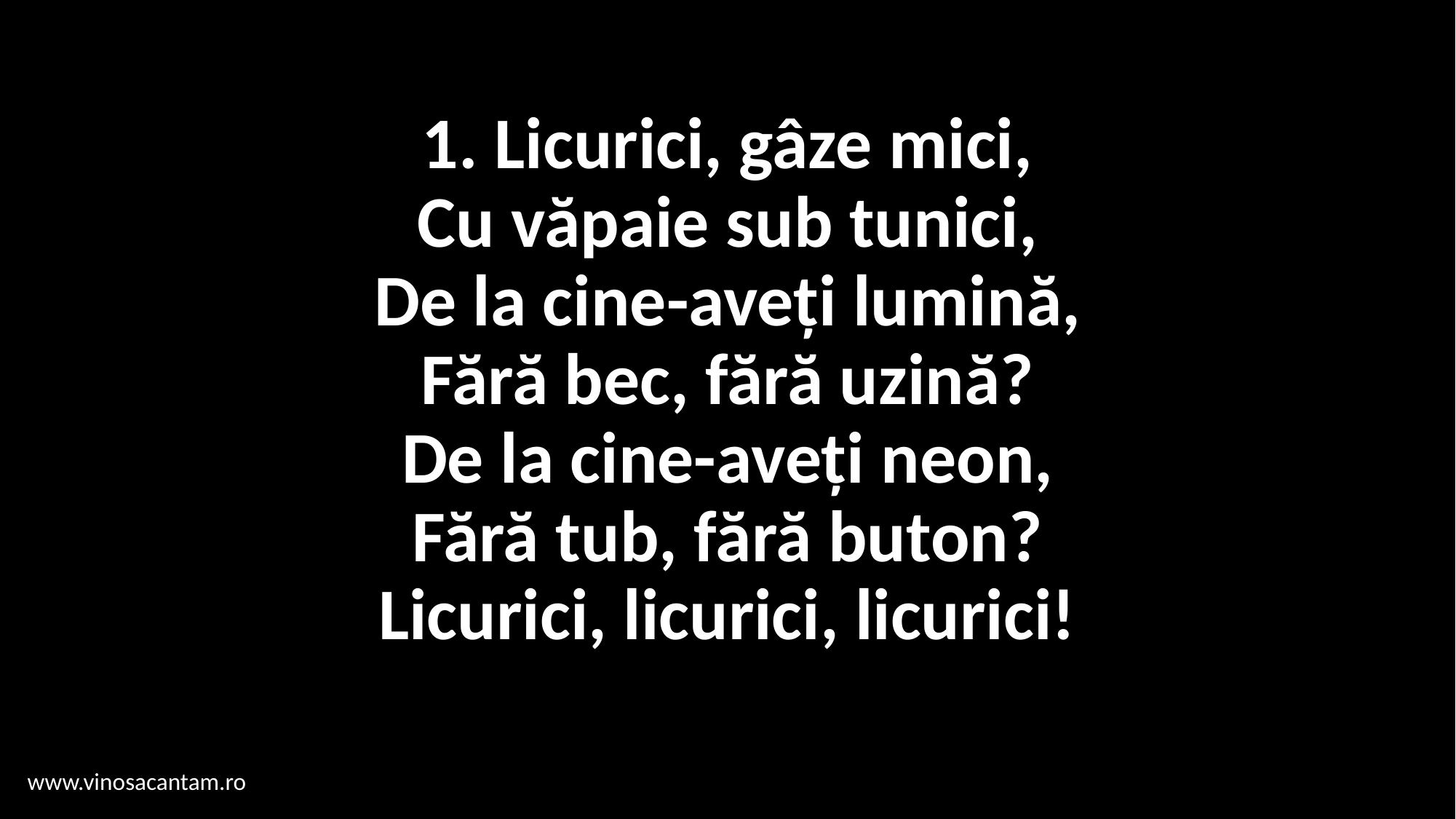

# 1. Licurici, gâze mici, Cu văpaie sub tunici, De la cine-aveți lumină, Fără bec, fără uzină? De la cine-aveți neon, Fără tub, fără buton? Licurici, licurici, licurici!
www.vinosacantam.ro